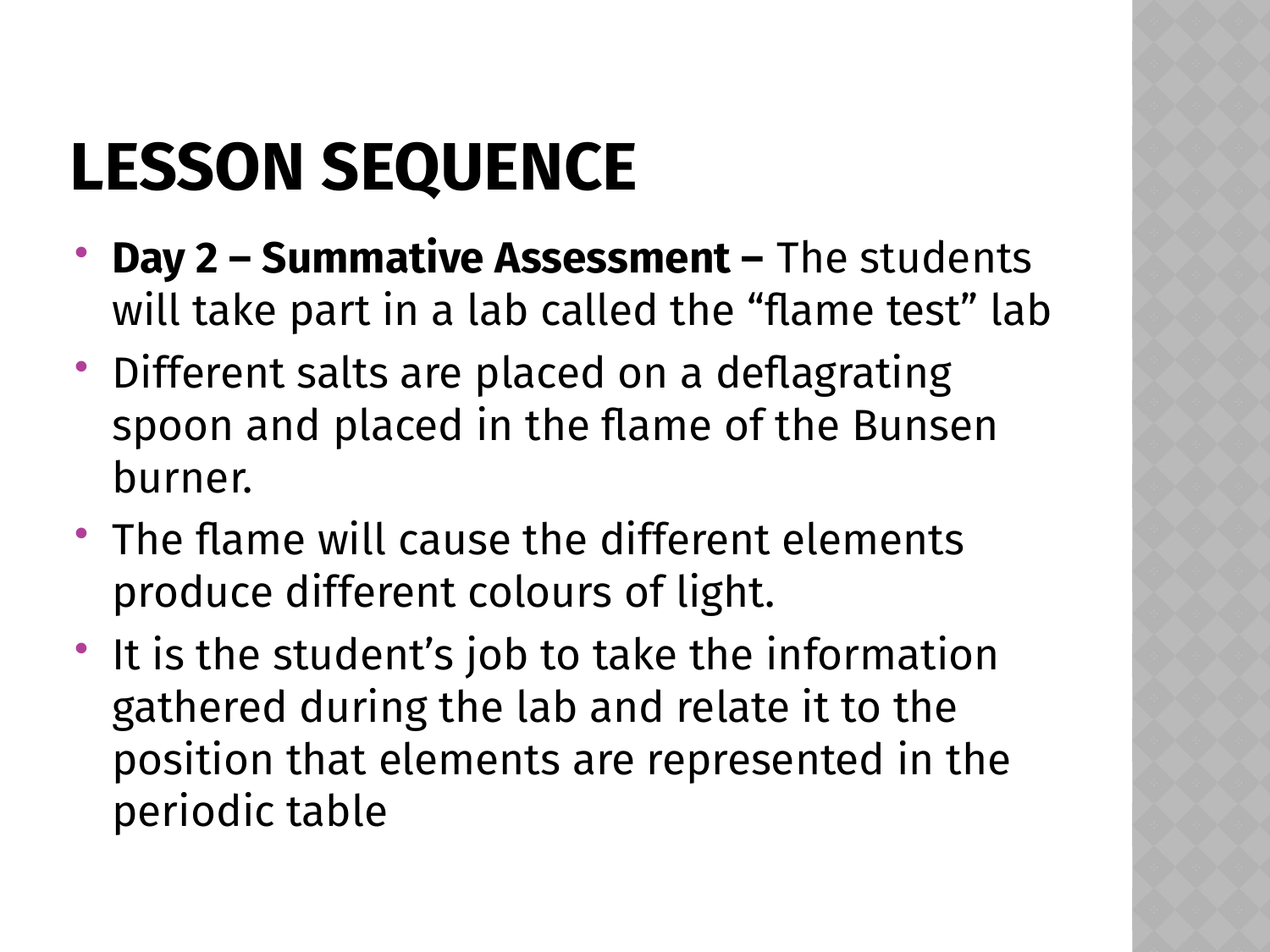

# Lesson Sequence
Day 2 – Summative Assessment – The students will take part in a lab called the “flame test” lab
Different salts are placed on a deflagrating spoon and placed in the flame of the Bunsen burner.
The flame will cause the different elements produce different colours of light.
It is the student’s job to take the information gathered during the lab and relate it to the position that elements are represented in the periodic table